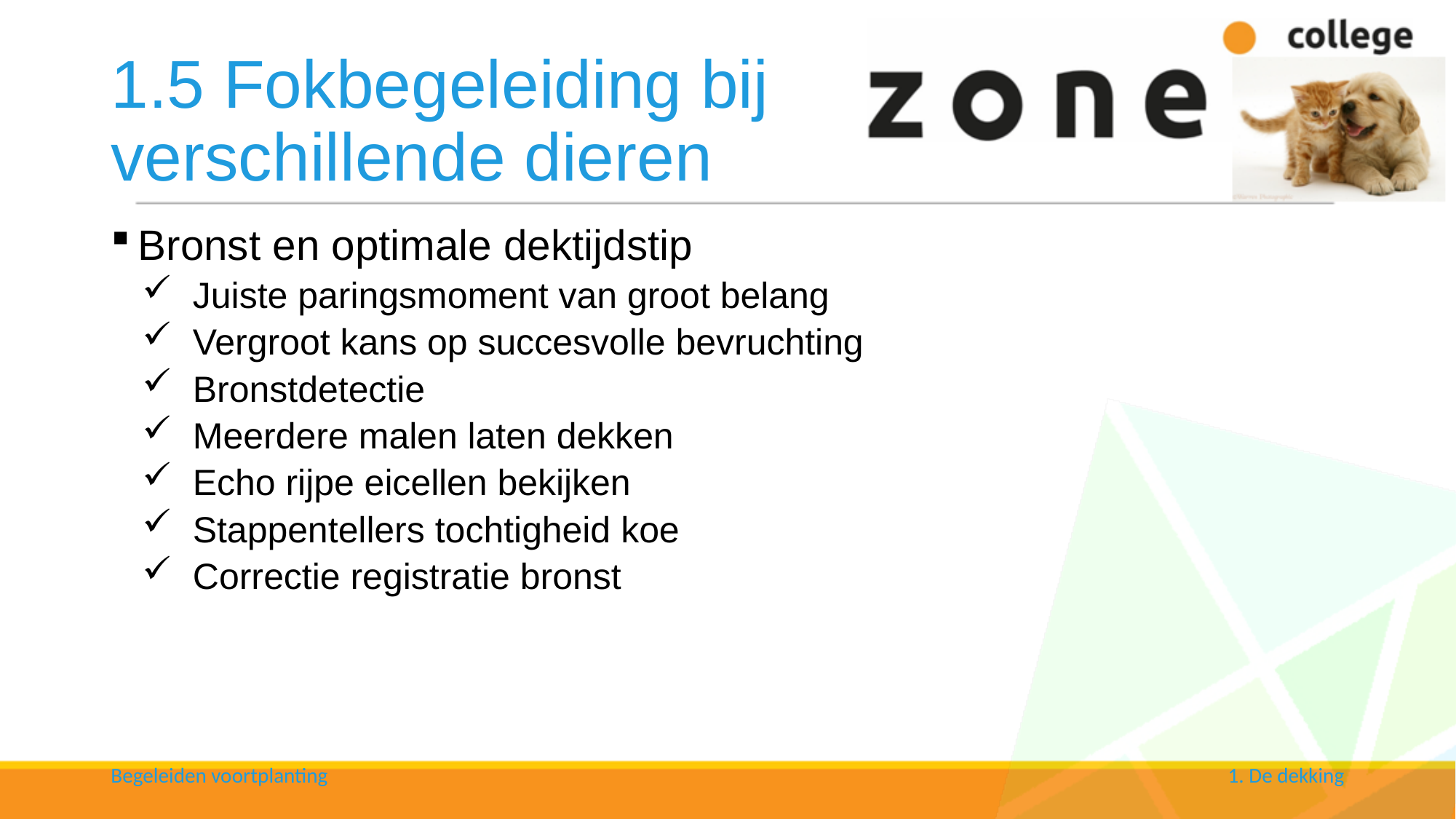

# 1.5 Fokbegeleiding bij verschillende dieren
Bronst en optimale dektijdstip
Juiste paringsmoment van groot belang
Vergroot kans op succesvolle bevruchting
Bronstdetectie
Meerdere malen laten dekken
Echo rijpe eicellen bekijken
Stappentellers tochtigheid koe
Correctie registratie bronst

Begeleiden voortplanting
1. De dekking